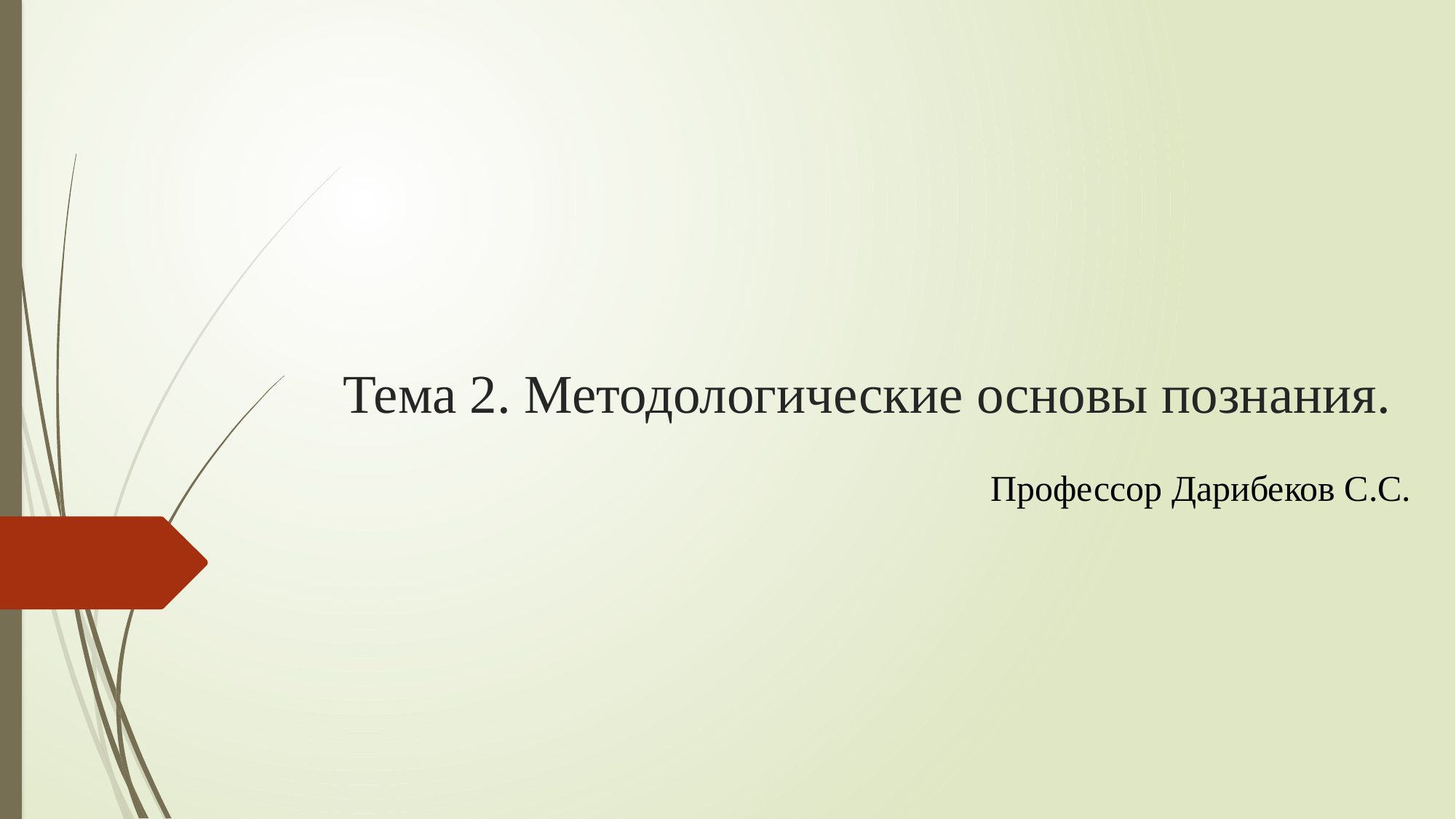

# Тема 2. Методологические основы познания.
Профессор Дарибеков С.С.